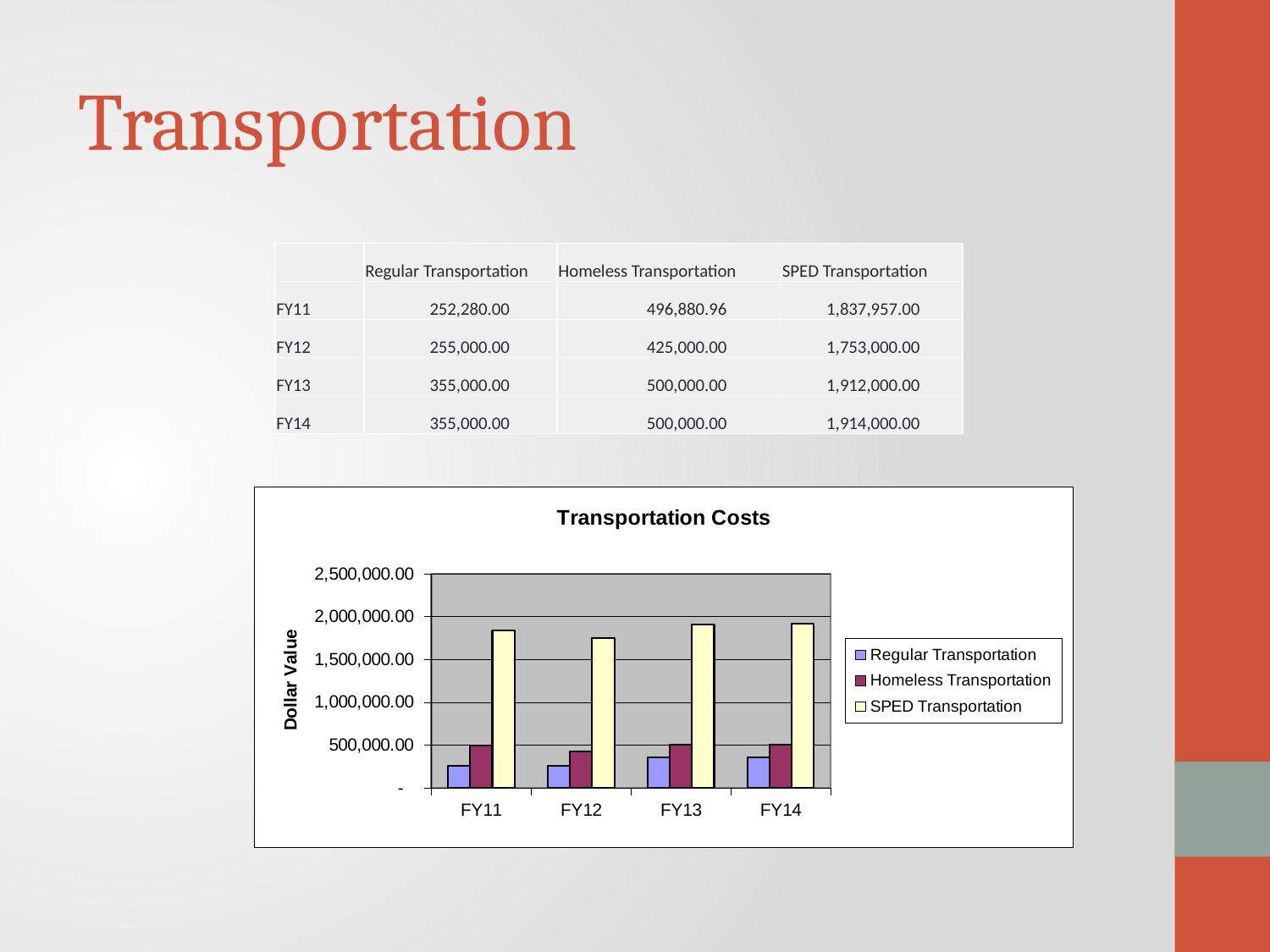

# Transportation
|  | Regular Transportation | Homeless Transportation | SPED Transportation |
| --- | --- | --- | --- |
| FY11 | 252,280.00 | 496,880.96 | 1,837,957.00 |
| FY12 | 255,000.00 | 425,000.00 | 1,753,000.00 |
| FY13 | 355,000.00 | 500,000.00 | 1,912,000.00 |
| FY14 | 355,000.00 | 500,000.00 | 1,914,000.00 |

### Chart: Transportation Costs

| Category | Regular Transportation | Homeless Transportation | SPED Transportation |
|---|---|---|---|
| FY11 | 252280.0 | 496880.96 | 1837957.0 |
| FY12 | 255000.0 | 425000.0 | 1753000.0 |
| FY13 | 355000.0 | 500000.0 | 1912000.0 |
| FY14 | 355000.0 | 500000.0 | 1914000.0 |